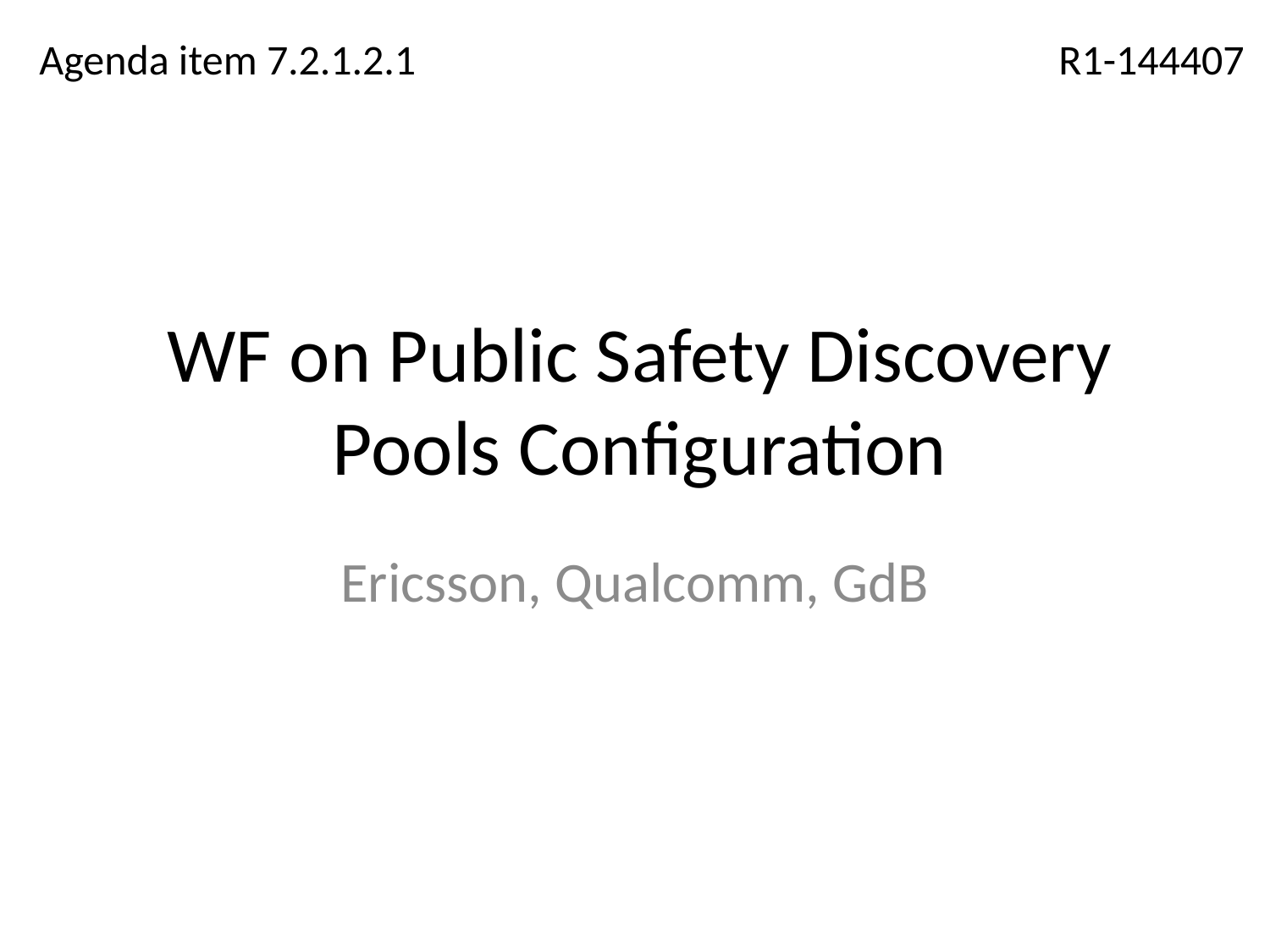

Agenda item 7.2.1.2.1
R1-144407
# WF on Public Safety Discovery Pools Configuration
Ericsson, Qualcomm, GdB